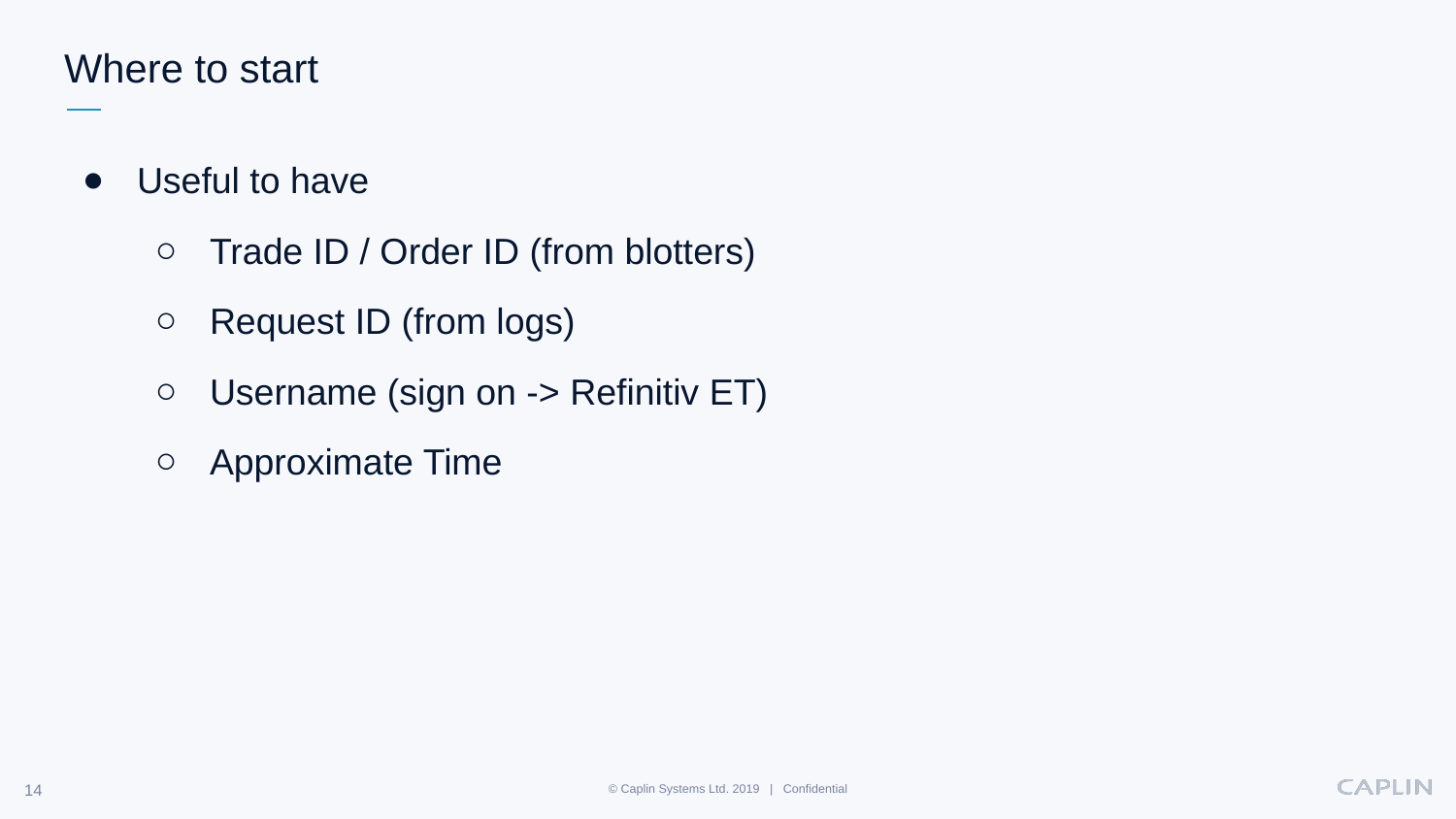

# Where to start
Useful to have
Trade ID / Order ID (from blotters)
Request ID (from logs)
Username (sign on -> Refinitiv ET)
Approximate Time